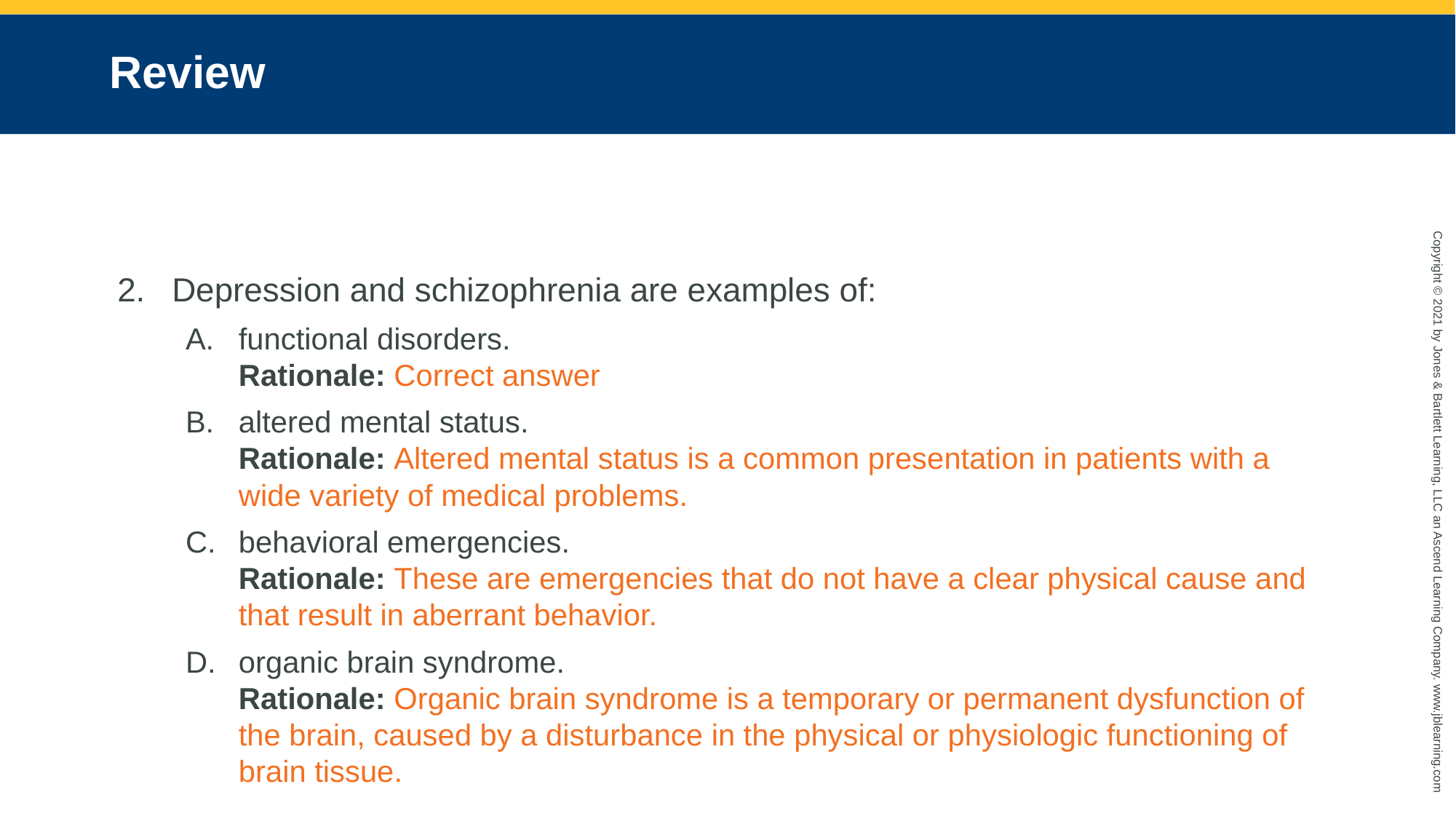

# Review
Depression and schizophrenia are examples of:
functional disorders.
Rationale: Correct answer
altered mental status.
Rationale: Altered mental status is a common presentation in patients with a wide variety of medical problems.
behavioral emergencies.
Rationale: These are emergencies that do not have a clear physical cause and that result in aberrant behavior.
organic brain syndrome.
Rationale: Organic brain syndrome is a temporary or permanent dysfunction of the brain, caused by a disturbance in the physical or physiologic functioning of brain tissue.